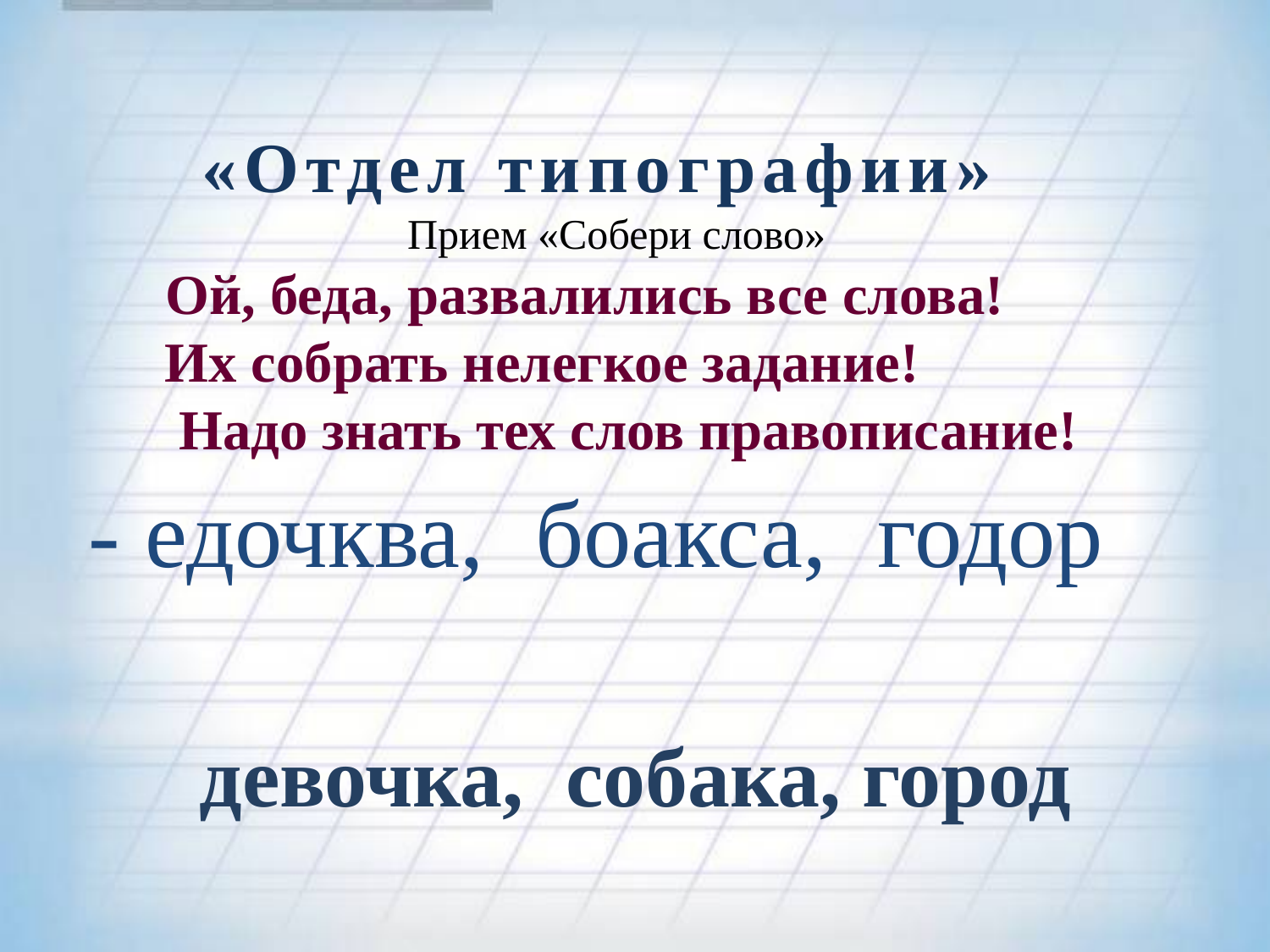

«Отдел типографии»
Прием «Собери слово»
         Ой, беда, развалились все слова!
        Их собрать нелегкое задание!
         Надо знать тех слов правописание!
   - едочква,  боакса,  годор
       девочка,  собака, город